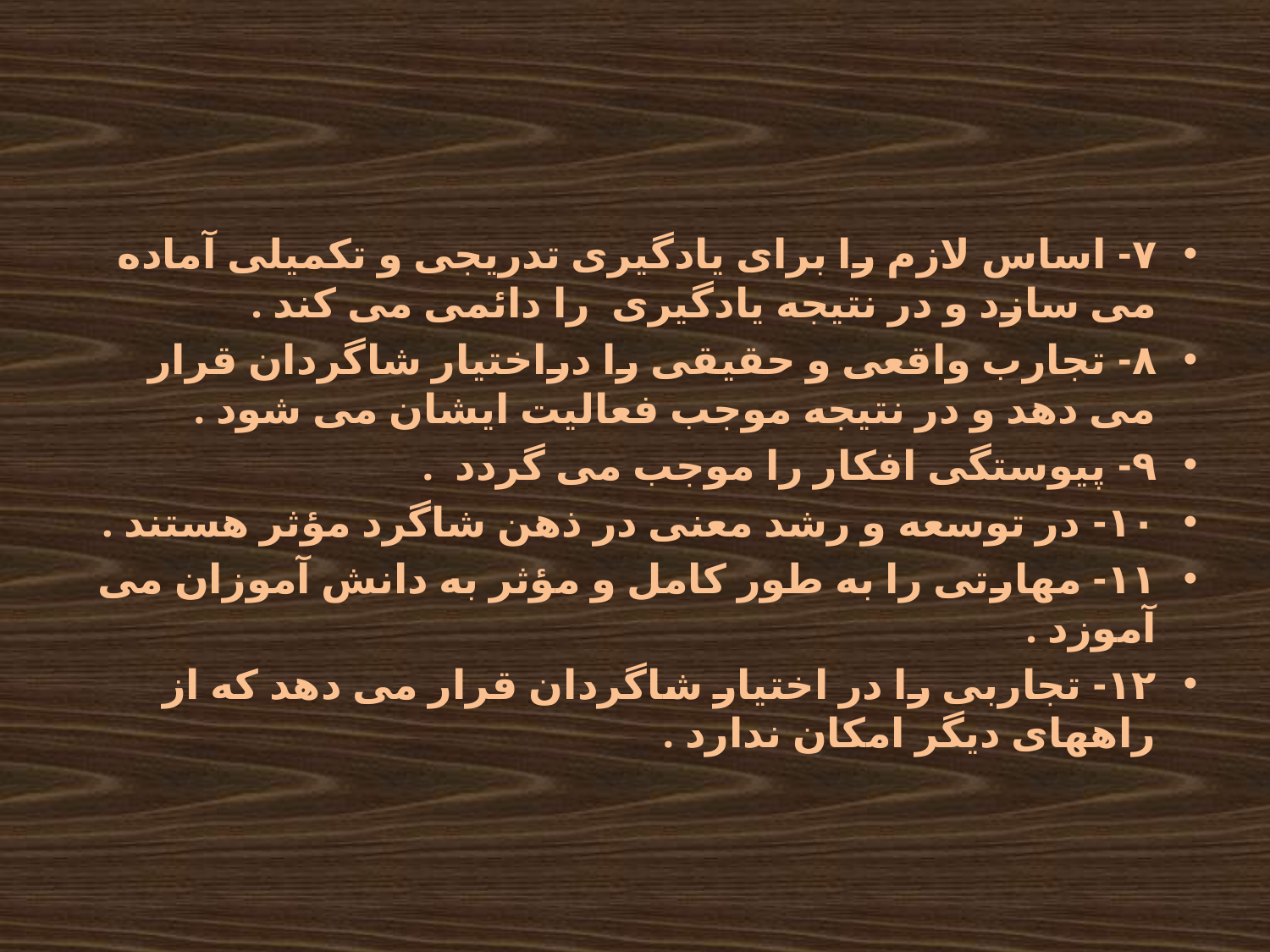

#
۷- اساس لازم را برای یادگیری تدریجی و تکمیلی آماده می سازد و در نتیجه یادگیری  را دائمی می کند .
۸- تجارب واقعی و حقیقی را دراختیار شاگردان قرار می دهد و در نتیجه موجب فعالیت ایشان می شود .
۹- پیوستگی افکار را موجب می گردد  .
۱۰- در توسعه و رشد معنی در ذهن شاگرد مؤثر هستند .
۱۱- مهارتی را به طور کامل و مؤثر به دانش آموزان می آموزد .
۱۲- تجاربی را در اختیار شاگردان قرار می دهد که از راههای دیگر امکان ندارد .